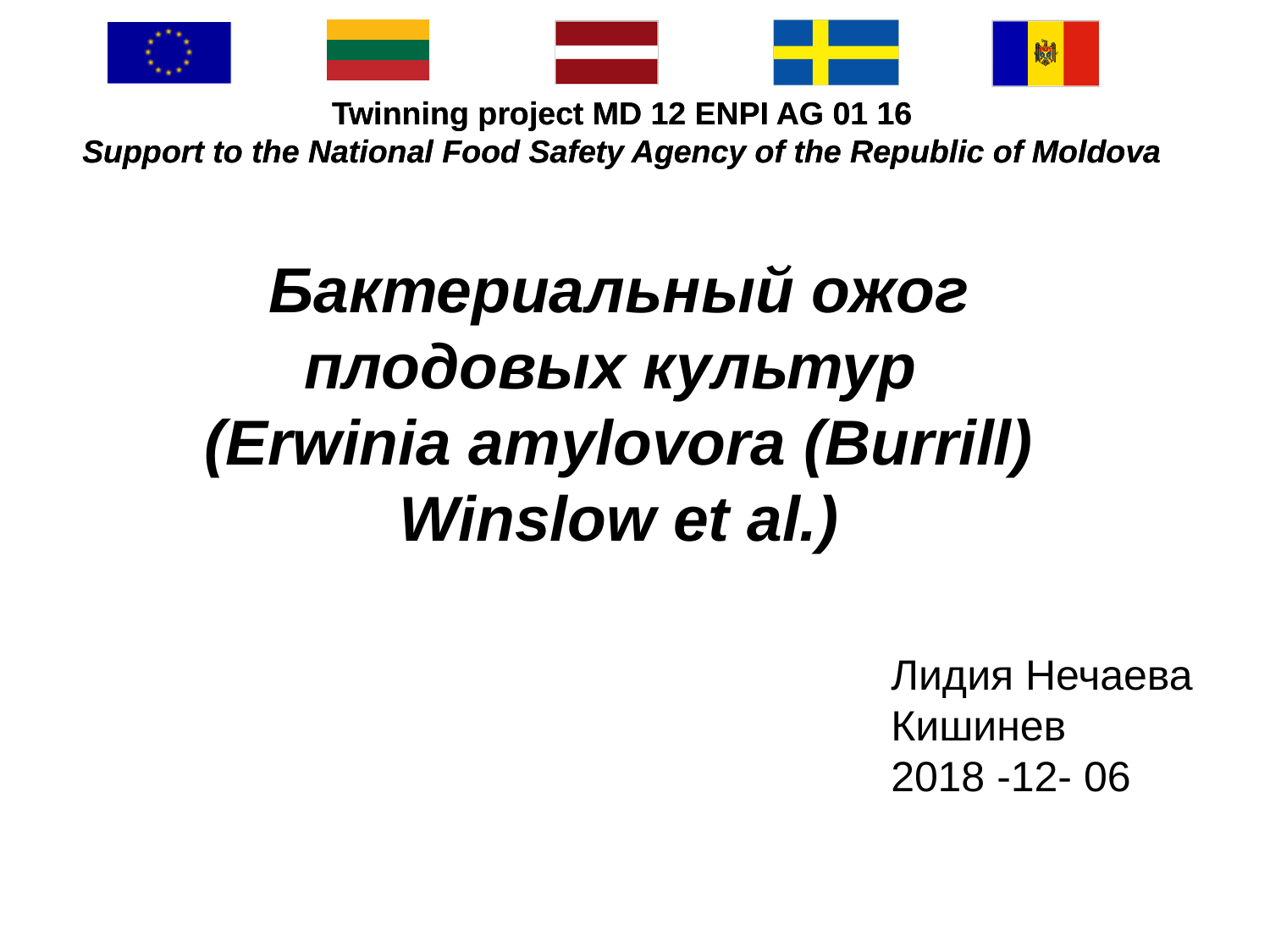

Бактериальный ожог плодовых культур
(Erwinia amylovora (Burrill) Winslow et al.)

Лидия Нечаева
Кишинев
2018 -12- 06